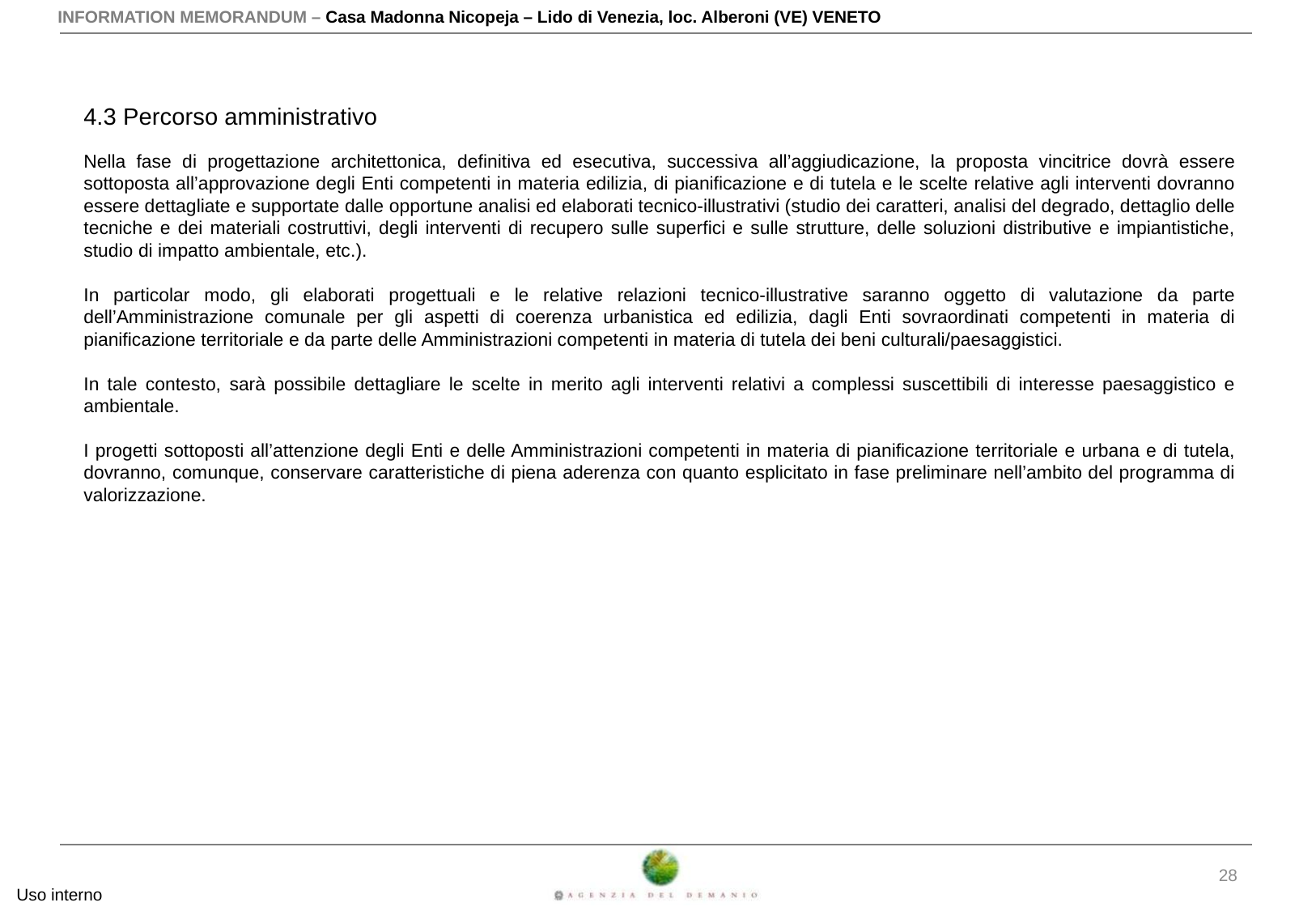

4.3 Percorso amministrativo
Nella fase di progettazione architettonica, definitiva ed esecutiva, successiva all’aggiudicazione, la proposta vincitrice dovrà essere sottoposta all’approvazione degli Enti competenti in materia edilizia, di pianificazione e di tutela e le scelte relative agli interventi dovranno essere dettagliate e supportate dalle opportune analisi ed elaborati tecnico-illustrativi (studio dei caratteri, analisi del degrado, dettaglio delle tecniche e dei materiali costruttivi, degli interventi di recupero sulle superfici e sulle strutture, delle soluzioni distributive e impiantistiche, studio di impatto ambientale, etc.).

In particolar modo, gli elaborati progettuali e le relative relazioni tecnico-illustrative saranno oggetto di valutazione da parte dell’Amministrazione comunale per gli aspetti di coerenza urbanistica ed edilizia, dagli Enti sovraordinati competenti in materia di pianificazione territoriale e da parte delle Amministrazioni competenti in materia di tutela dei beni culturali/paesaggistici.

In tale contesto, sarà possibile dettagliare le scelte in merito agli interventi relativi a complessi suscettibili di interesse paesaggistico e ambientale.

I progetti sottoposti all’attenzione degli Enti e delle Amministrazioni competenti in materia di pianificazione territoriale e urbana e di tutela, dovranno, comunque, conservare caratteristiche di piena aderenza con quanto esplicitato in fase preliminare nell’ambito del programma di valorizzazione.
28